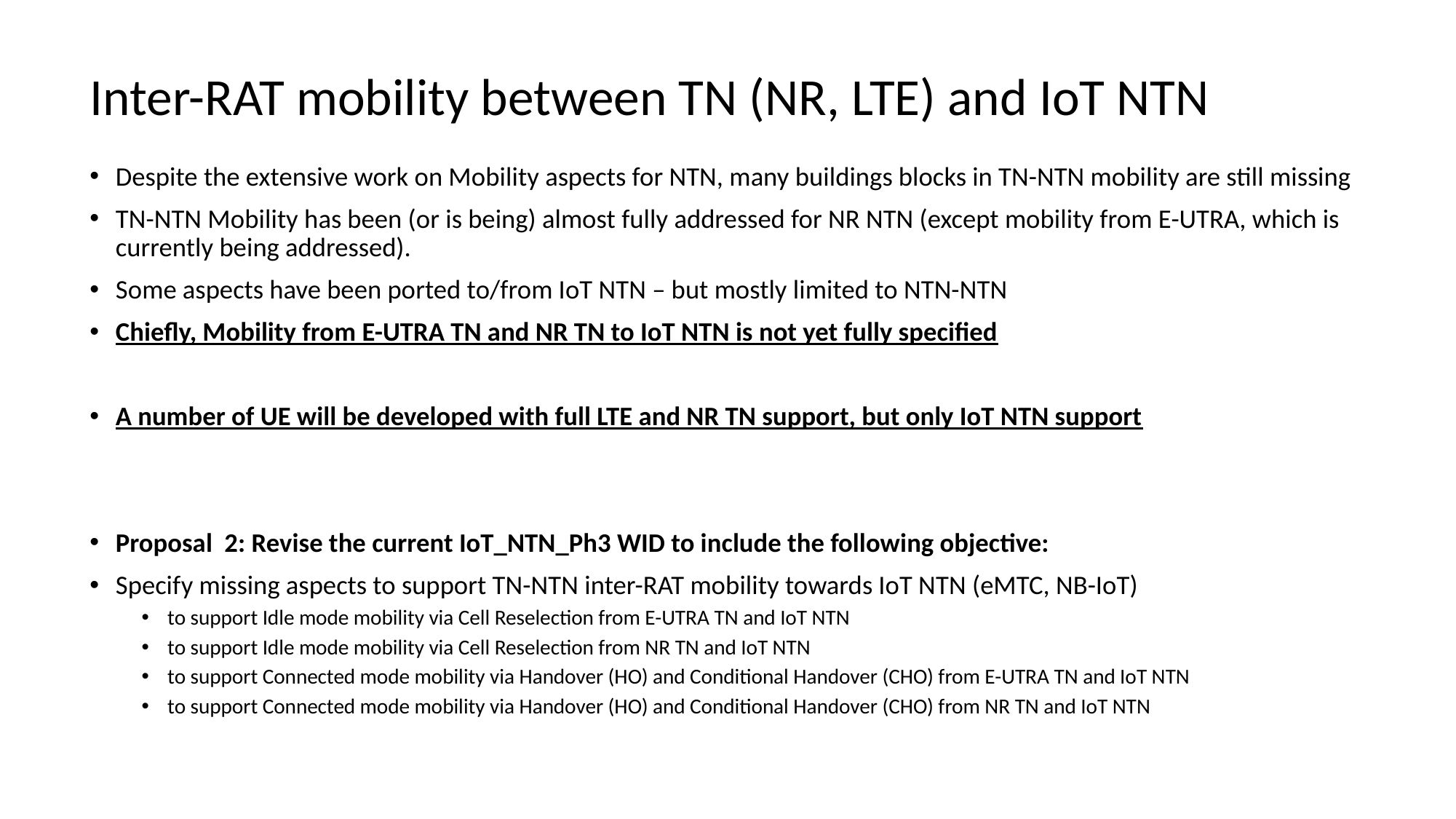

# Inter-RAT mobility between TN (NR, LTE) and IoT NTN
Despite the extensive work on Mobility aspects for NTN, many buildings blocks in TN-NTN mobility are still missing
TN-NTN Mobility has been (or is being) almost fully addressed for NR NTN (except mobility from E-UTRA, which is currently being addressed).
Some aspects have been ported to/from IoT NTN – but mostly limited to NTN-NTN
Chiefly, Mobility from E-UTRA TN and NR TN to IoT NTN is not yet fully specified

A number of UE will be developed with full LTE and NR TN support, but only IoT NTN support

Proposal  2: Revise the current IoT_NTN_Ph3 WID to include the following objective:
Specify missing aspects to support TN-NTN inter-RAT mobility towards IoT NTN (eMTC, NB-IoT)
to support Idle mode mobility via Cell Reselection from E-UTRA TN and IoT NTN
to support Idle mode mobility via Cell Reselection from NR TN and IoT NTN
to support Connected mode mobility via Handover (HO) and Conditional Handover (CHO) from E-UTRA TN and IoT NTN
to support Connected mode mobility via Handover (HO) and Conditional Handover (CHO) from NR TN and IoT NTN